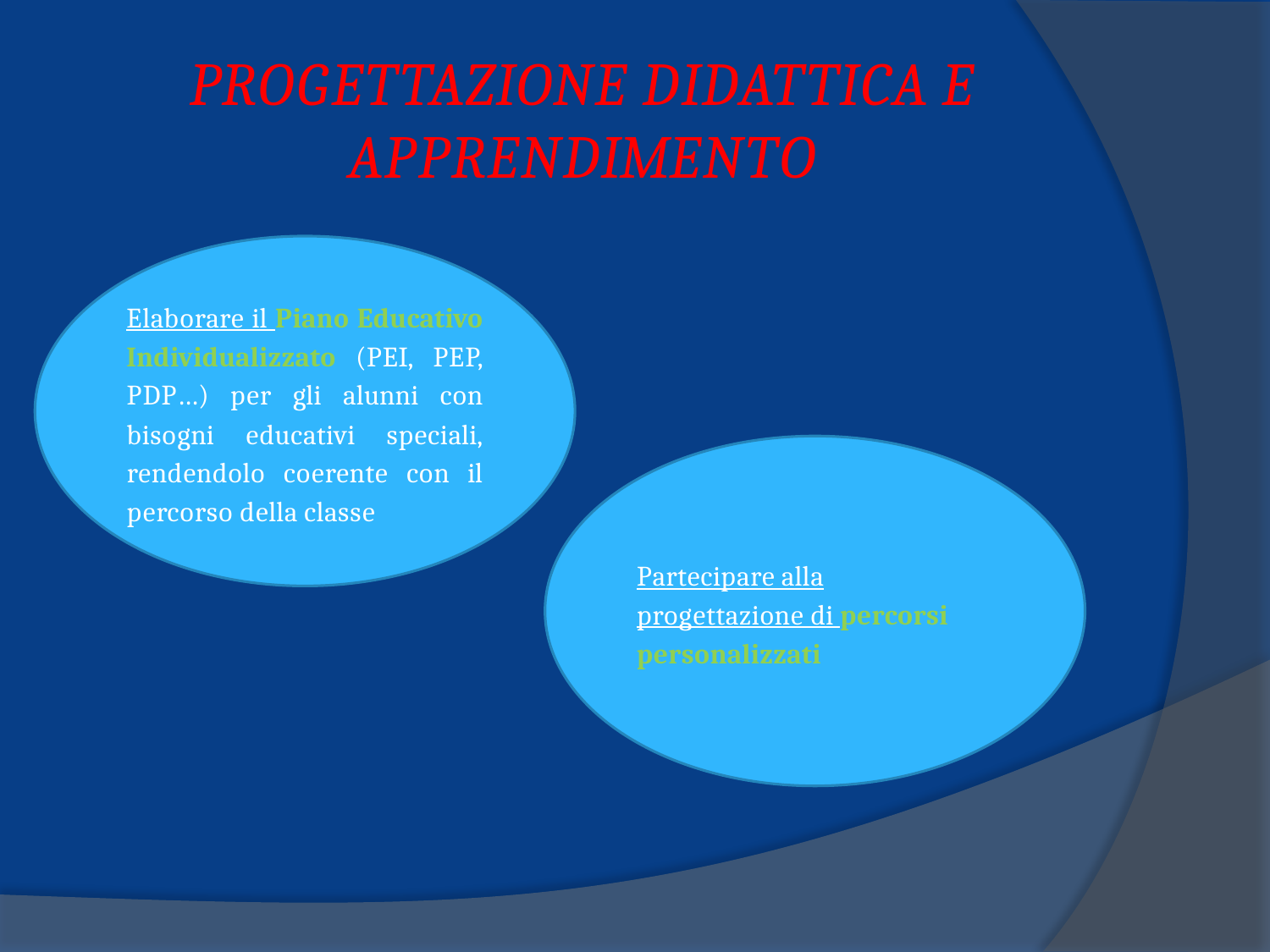

# PROGETTAZIONE DIDATTICA E APPRENDIMENTO

Elaborare il Piano Educativo Individualizzato (PEI, PEP, PDP…) per gli alunni con bisogni educativi speciali, rendendolo coerente con il percorso della classe
Partecipare alla progettazione di percorsi personalizzati